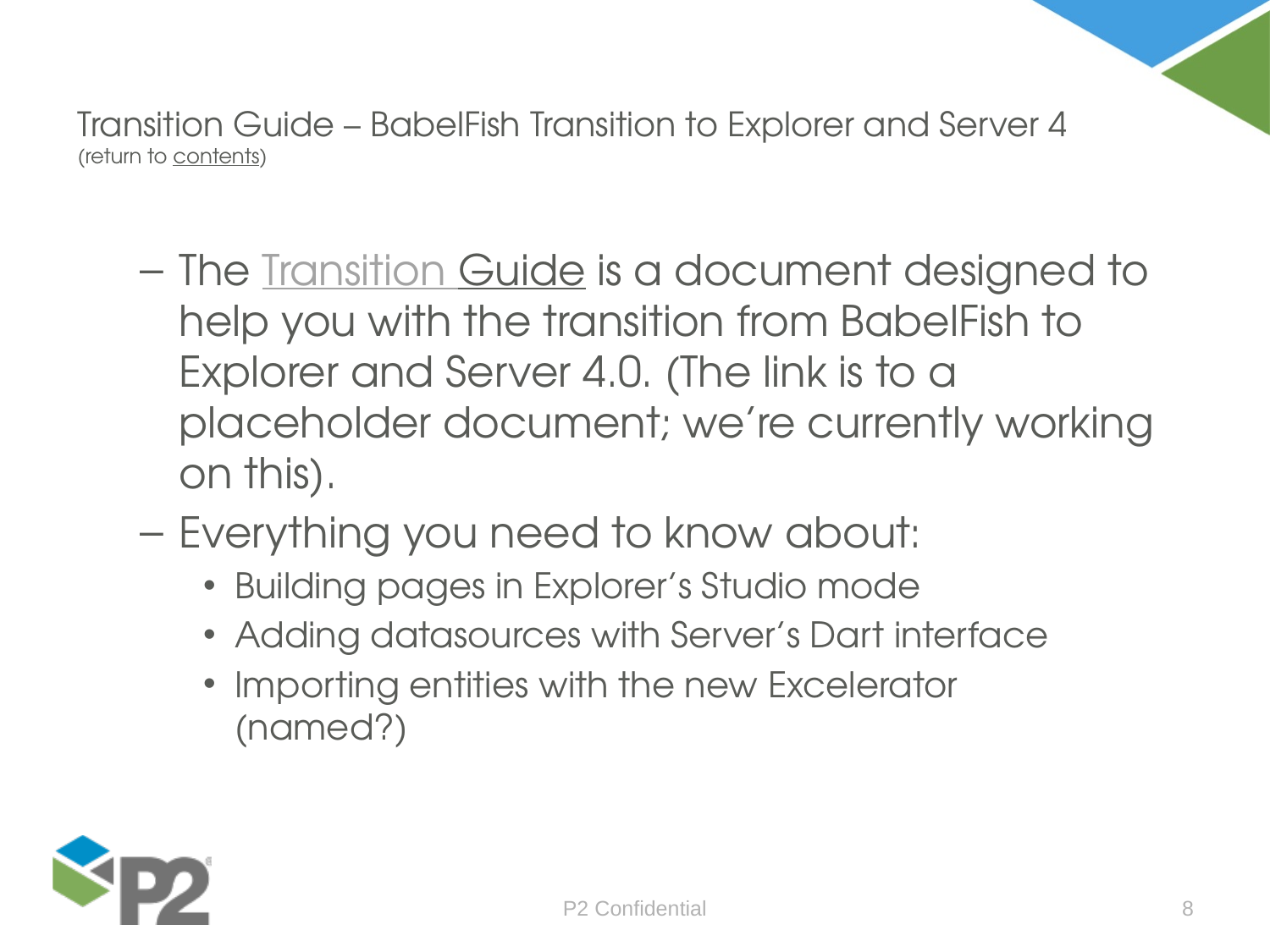

# Transition Guide – BabelFish Transition to Explorer and Server 4 (return to contents)

The Transition Guide is a document designed to help you with the transition from BabelFish to Explorer and Server 4.0. (The link is to a placeholder document; we’re currently working on this).
Everything you need to know about:
Building pages in Explorer’s Studio mode
Adding datasources with Server’s Dart interface
Importing entities with the new Excelerator
(named?)

P2 Confidential
8